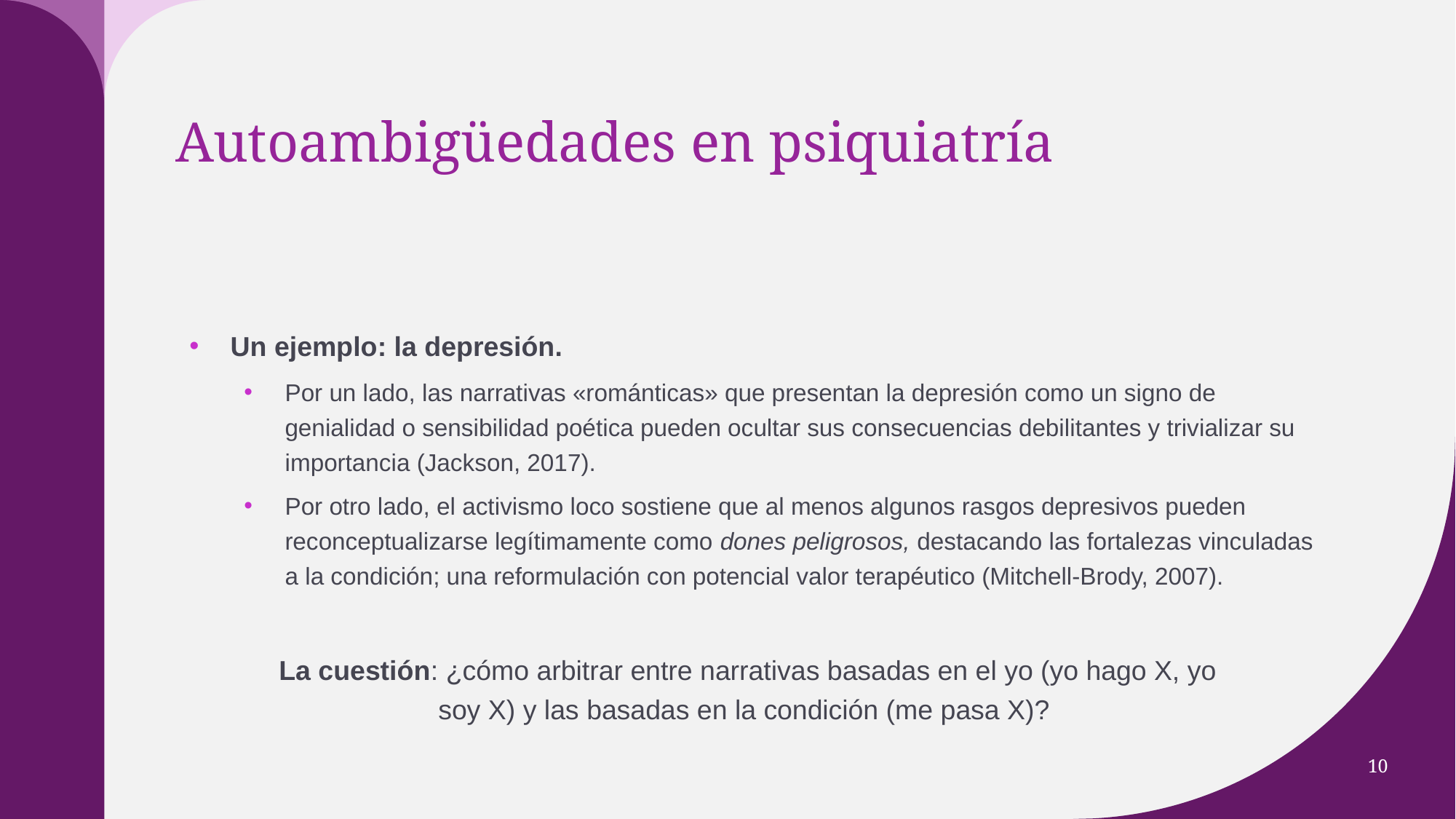

# Autoambigüedades en psiquiatría
Un ejemplo: la depresión.
Por un lado, las narrativas «románticas» que presentan la depresión como un signo de genialidad o sensibilidad poética pueden ocultar sus consecuencias debilitantes y trivializar su importancia (Jackson, 2017).
Por otro lado, el activismo loco sostiene que al menos algunos rasgos depresivos pueden reconceptualizarse legítimamente como dones peligrosos, destacando las fortalezas vinculadas a la condición; una reformulación con potencial valor terapéutico (Mitchell-Brody, 2007).
La cuestión: ¿cómo arbitrar entre narrativas basadas en el yo (yo hago X, yo soy X) y las basadas en la condición (me pasa X)?
10